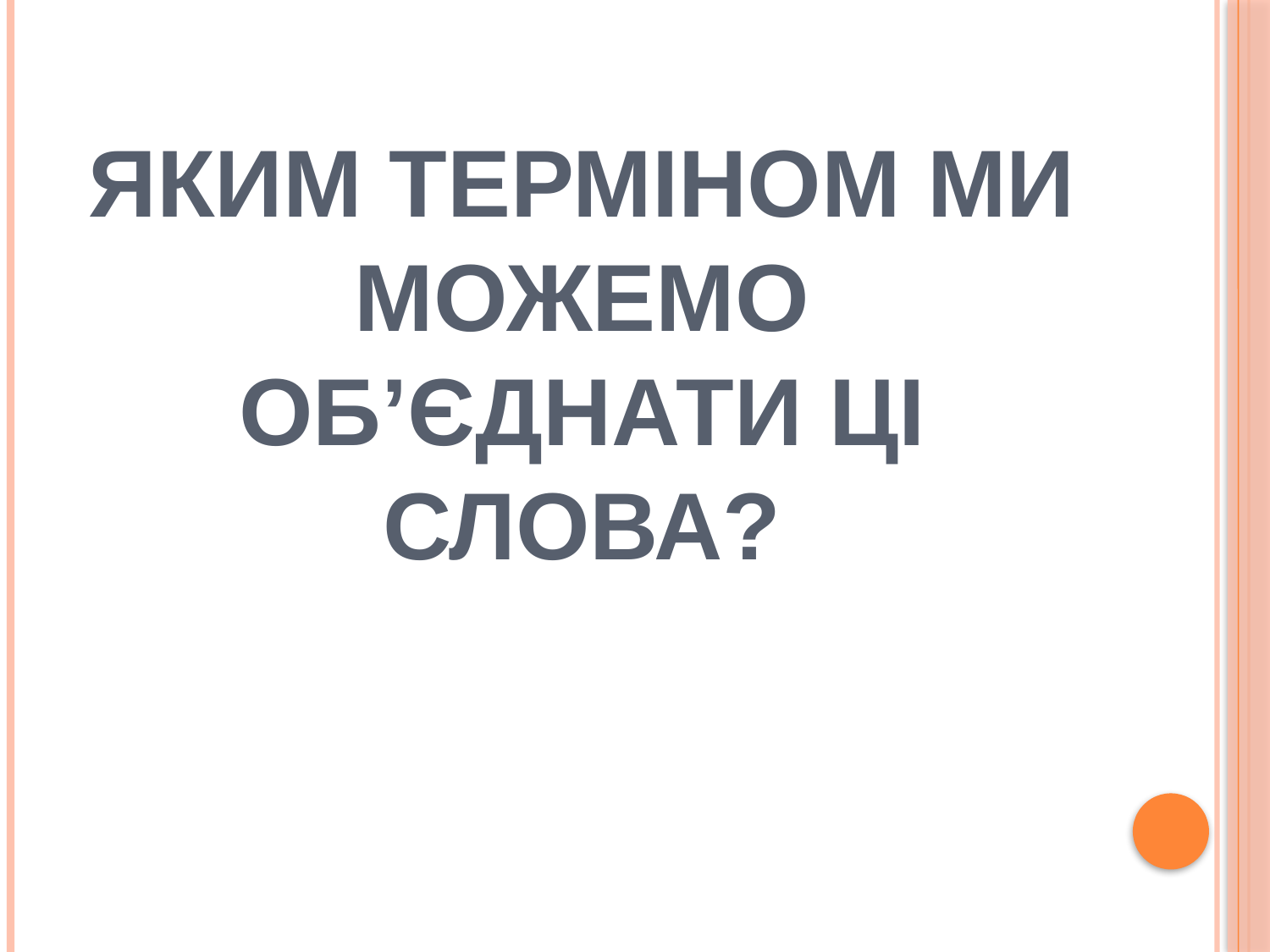

# Яким терміном ми можемо об’єднати ці слова?